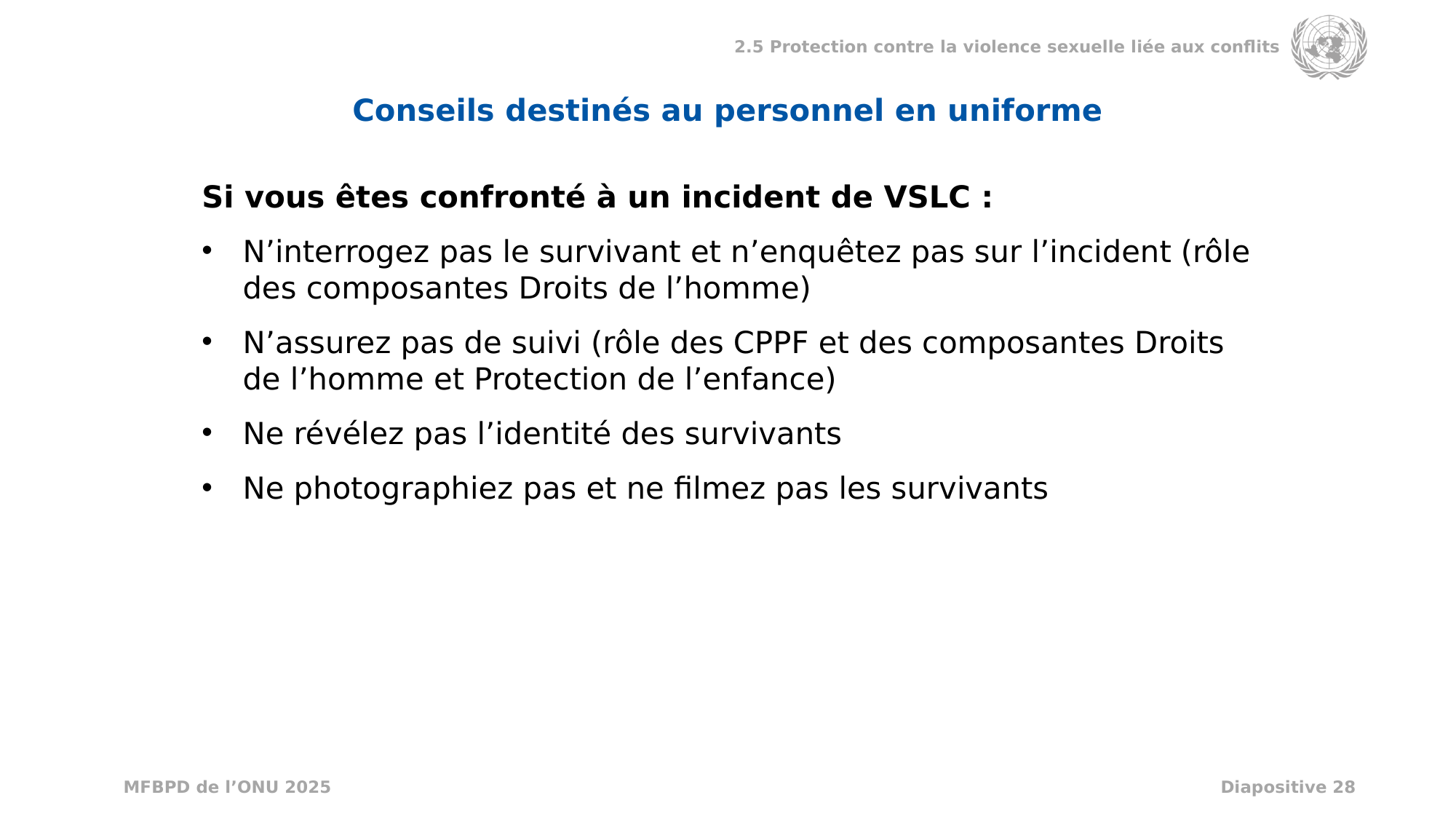

Conseils destinés au personnel en uniforme
Si vous êtes confronté à un incident de VSLC :
N’interrogez pas le survivant et n’enquêtez pas sur l’incident (rôle des composantes Droits de l’homme)
N’assurez pas de suivi (rôle des CPPF et des composantes Droits de l’homme et Protection de l’enfance)
Ne révélez pas l’identité des survivants
Ne photographiez pas et ne filmez pas les survivants